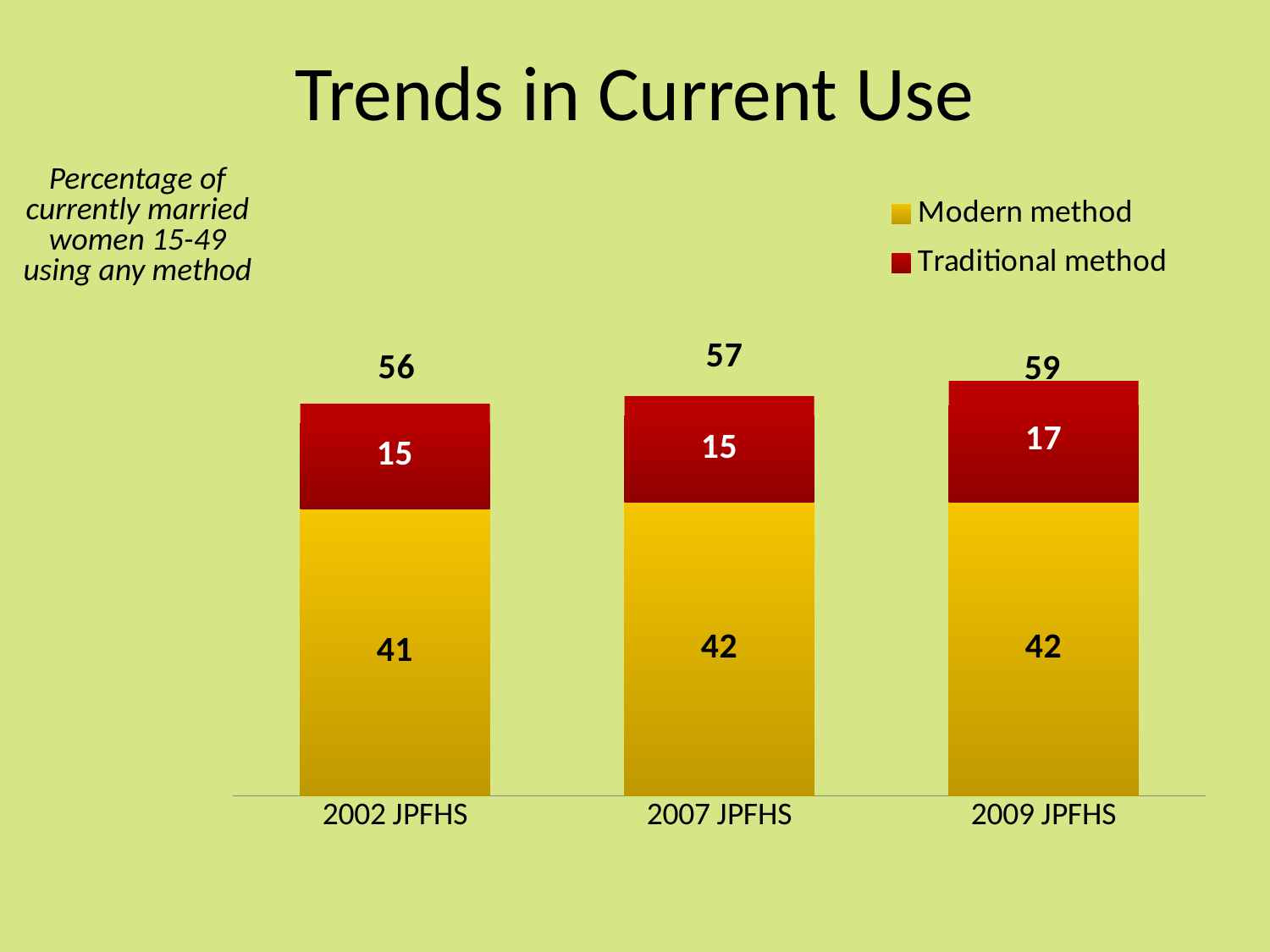

# Trends in Current Use
Percentage of currently married women 15-49 using any method

### Chart

| Category | Modern method | Traditional method |
|---|---|---|
| 2002 JPFHS | 41.0 | 15.0 |
| 2007 JPFHS | 42.0 | 15.0 |
| 2009 JPFHS | 42.0 | 17.2 |
59